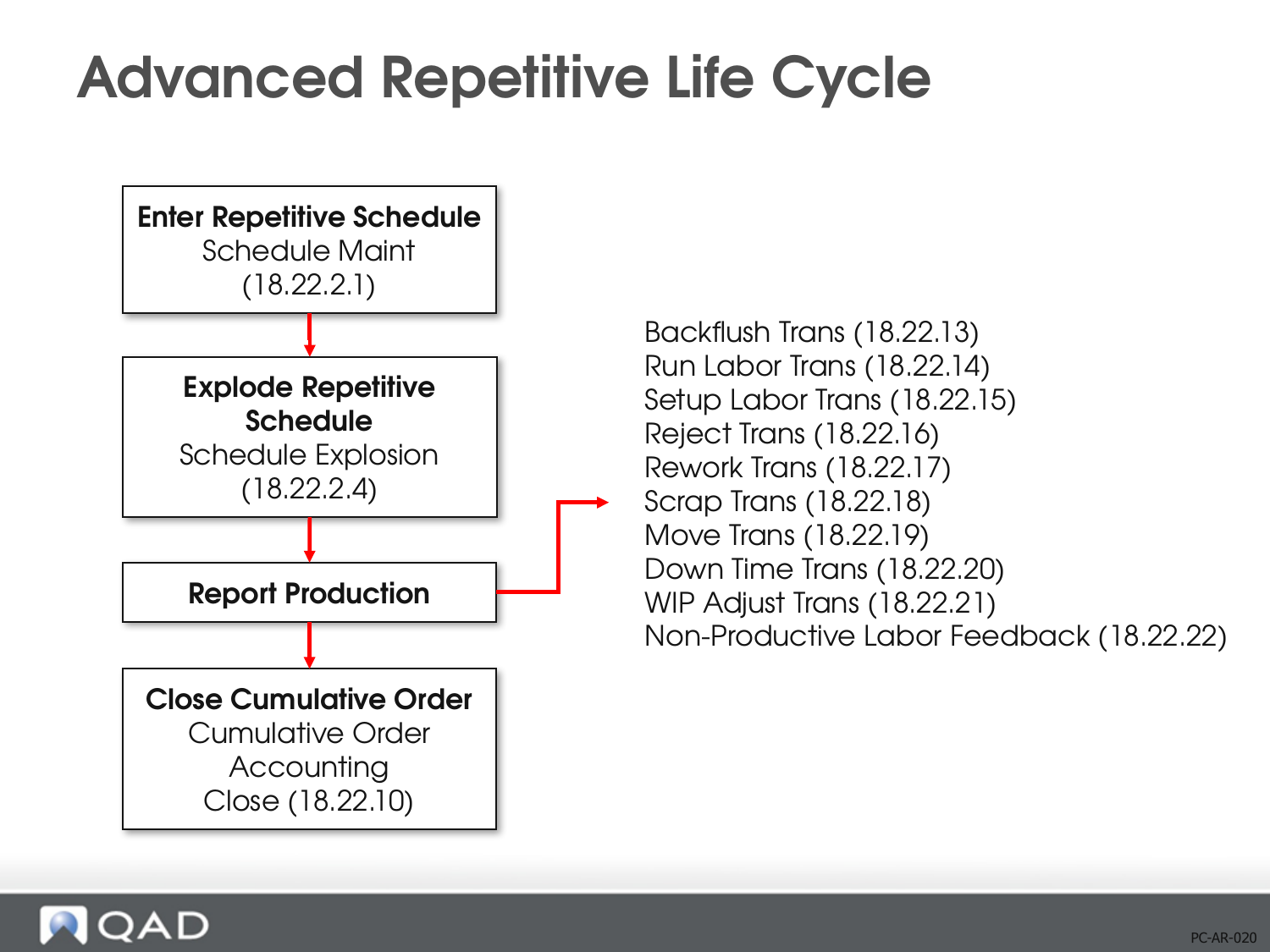

# Advanced Repetitive Life Cycle
Enter Repetitive Schedule
Schedule Maint (18.22.2.1)
Backflush Trans (18.22.13)
Run Labor Trans (18.22.14)
Setup Labor Trans (18.22.15)
Reject Trans (18.22.16)
Rework Trans (18.22.17)
Scrap Trans (18.22.18)
Move Trans (18.22.19)
Down Time Trans (18.22.20)
WIP Adjust Trans (18.22.21)
Non-Productive Labor Feedback (18.22.22)
Explode Repetitive Schedule
Schedule Explosion (18.22.2.4)
Report Production
Close Cumulative Order
Cumulative Order Accounting
Close (18.22.10)
PC-AR-020